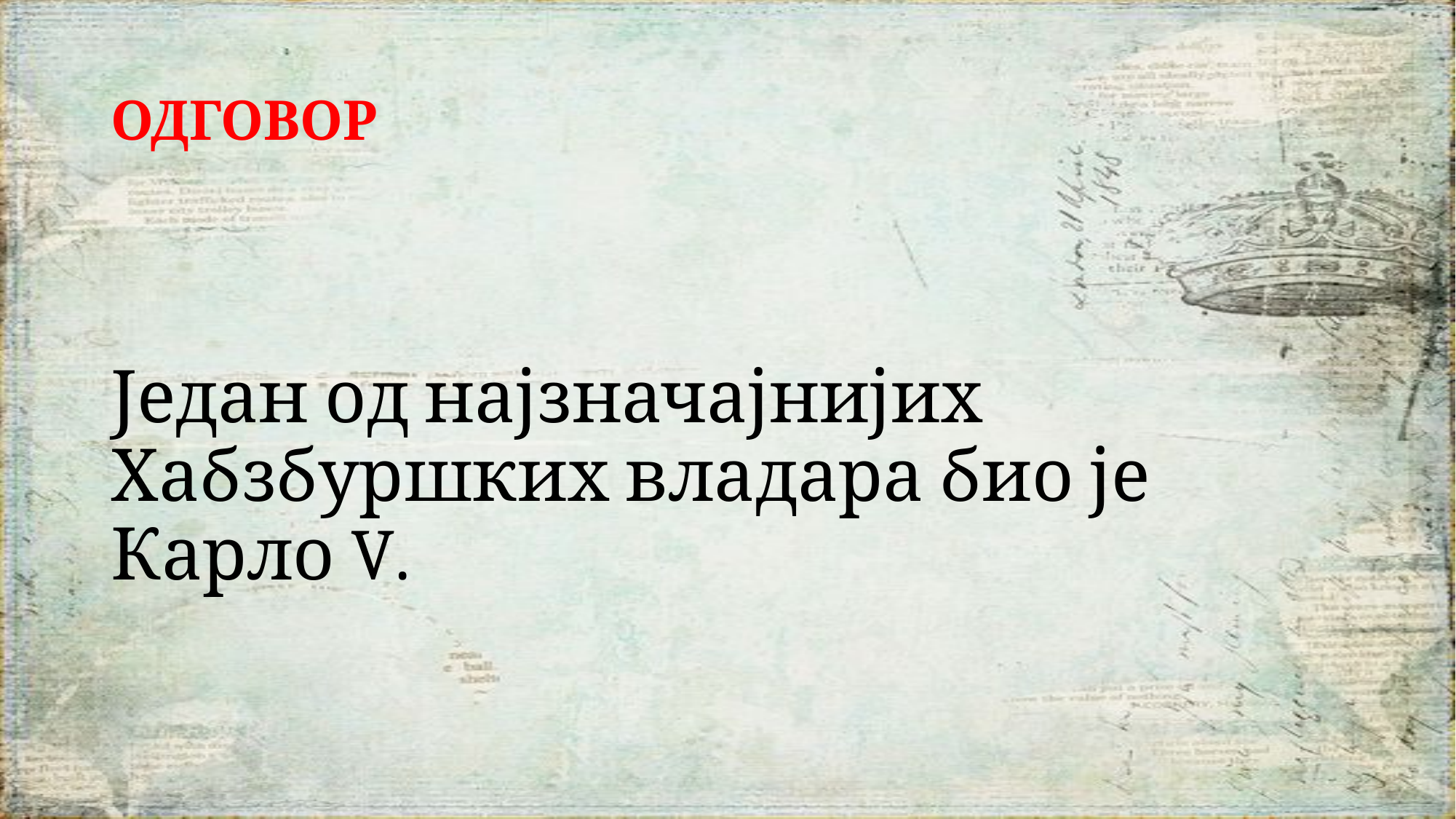

# ОДГОВОР
Један од најзначајнијих Хабзбуршких владара био је Карло V.